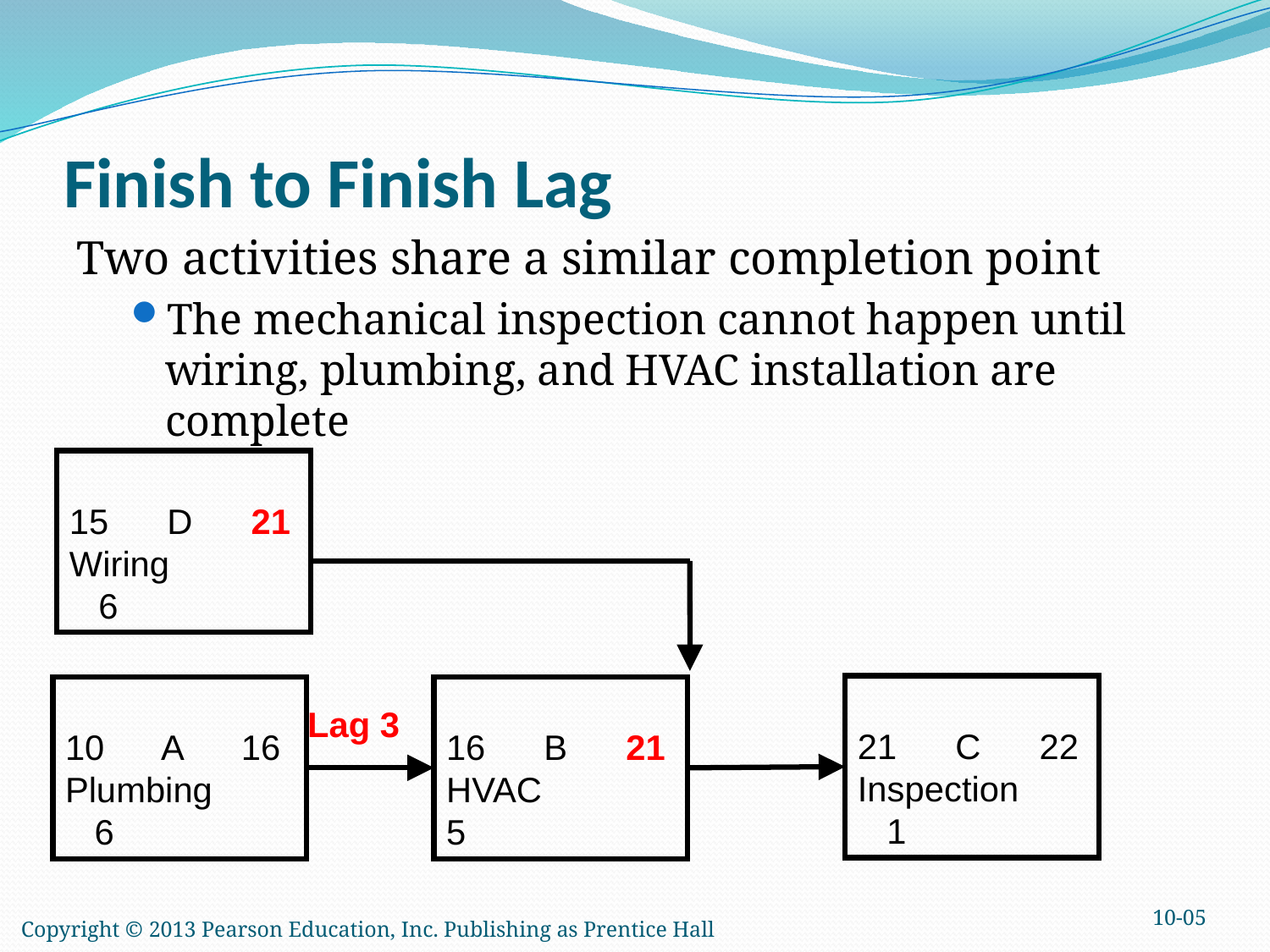

# Finish to Finish Lag
Two activities share a similar completion point
The mechanical inspection cannot happen until wiring, plumbing, and HVAC installation are complete

15      D      21
Wiring
   6

21      C      22
Inspection
   1

10      A      16
Plumbing
   6

16      B      21
HVAC
5
Lag 3
10-05